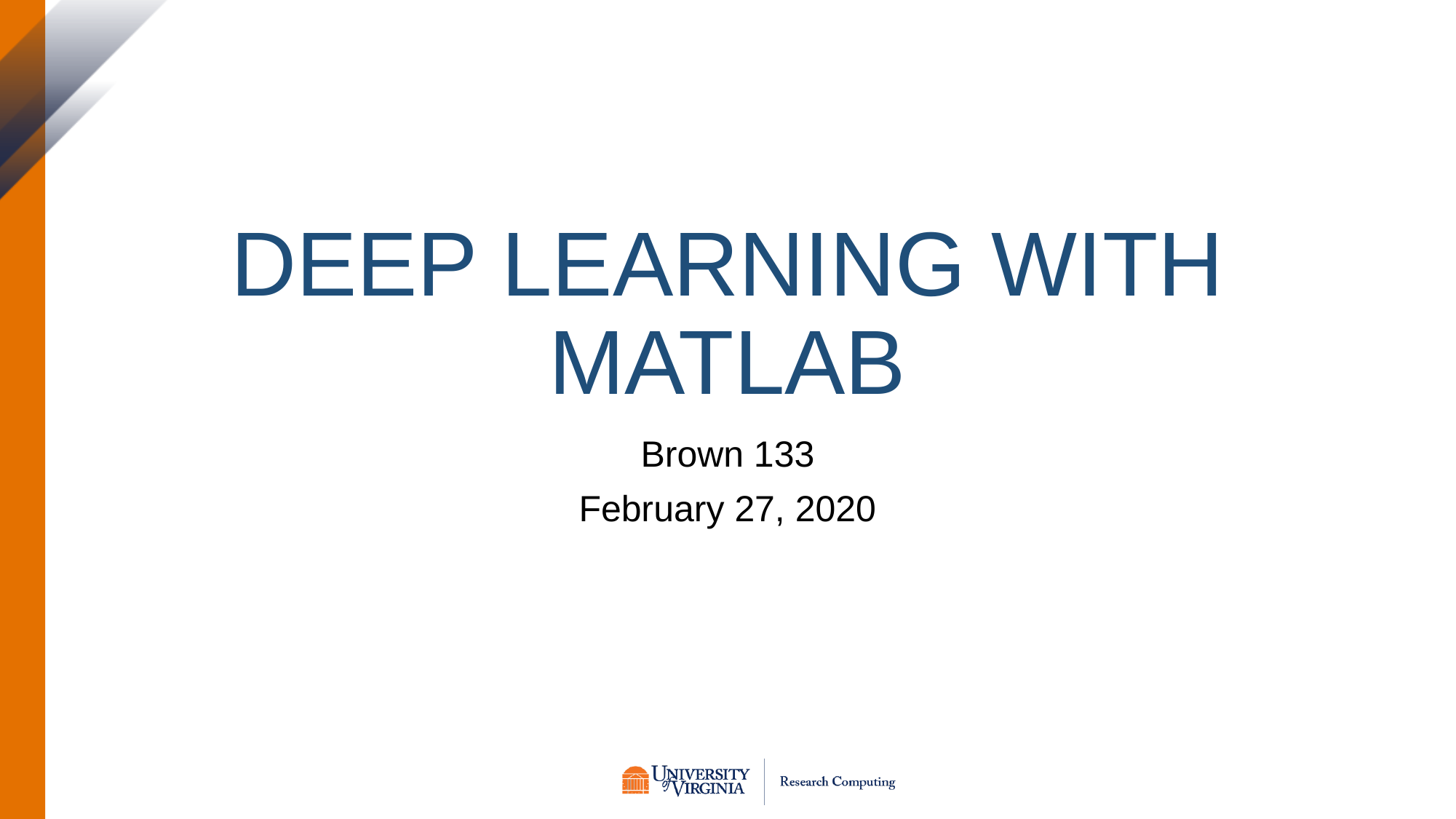

# Deep Learning with MATLAB
Brown 133
February 27, 2020